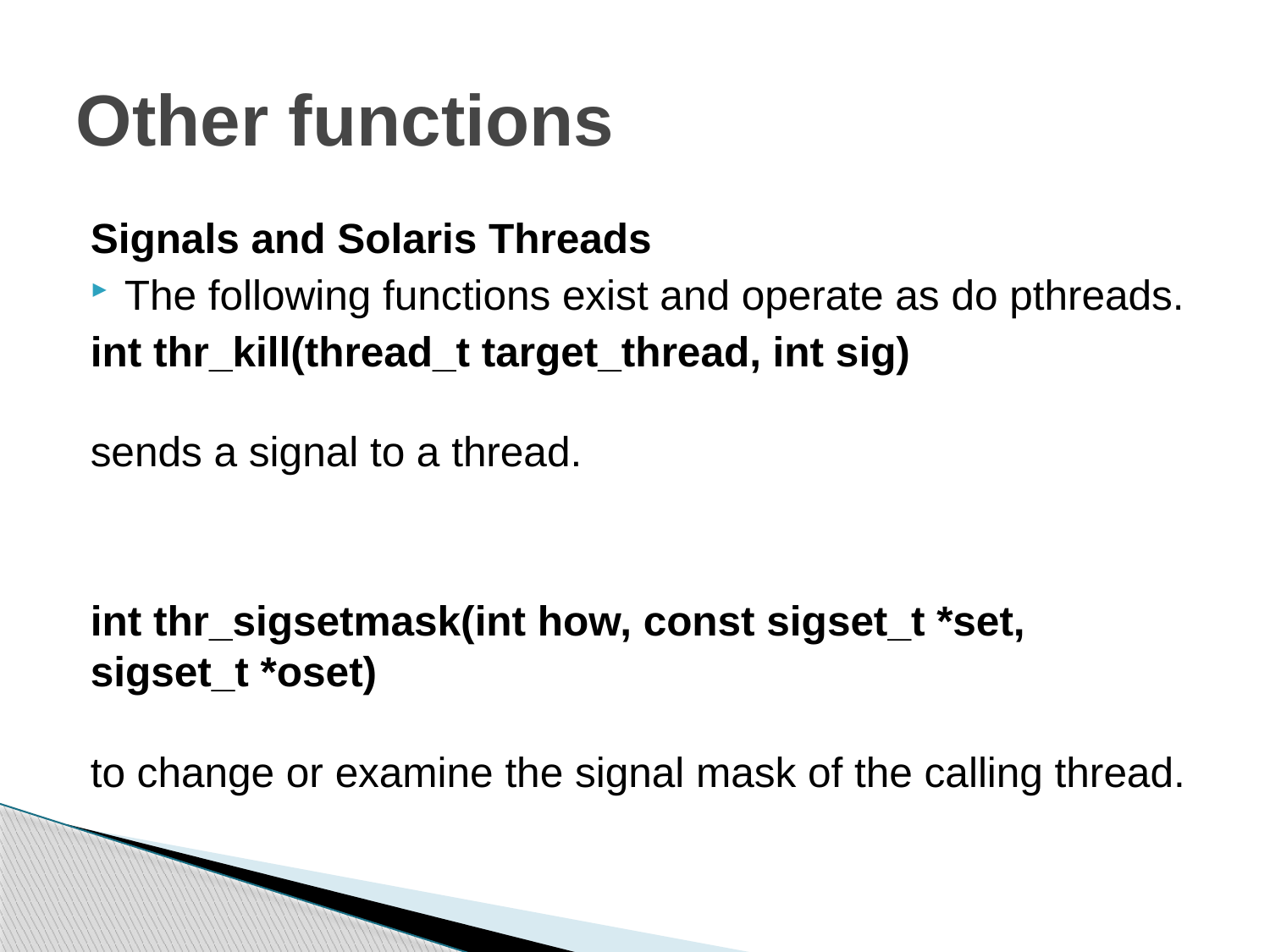

# Other functions
Signals and Solaris Threads
The following functions exist and operate as do pthreads.
int thr_kill(thread_t target_thread, int sig) 
sends a signal to a thread.

int thr_sigsetmask(int how, const sigset_t *set, sigset_t *oset) 
to change or examine the signal mask of the calling thread.